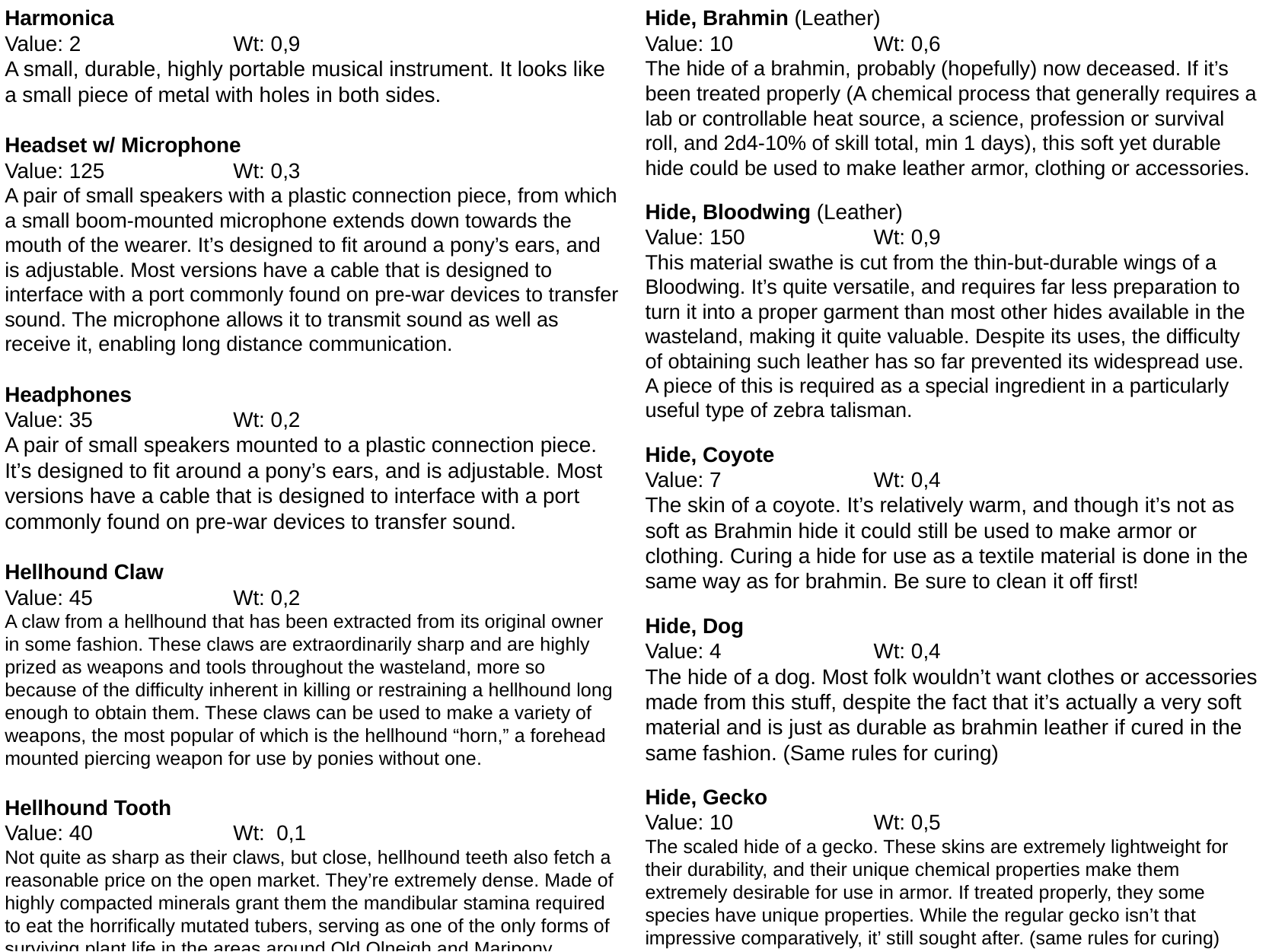

Harmonica
Value: 2		Wt: 0,9
A small, durable, highly portable musical instrument. It looks like a small piece of metal with holes in both sides.

Headset w/ Microphone
Value: 125		Wt: 0,3
A pair of small speakers with a plastic connection piece, from which a small boom-mounted microphone extends down towards the mouth of the wearer. It’s designed to fit around a pony’s ears, and is adjustable. Most versions have a cable that is designed to interface with a port commonly found on pre-war devices to transfer sound. The microphone allows it to transmit sound as well as receive it, enabling long distance communication.

Headphones
Value: 35		Wt: 0,2
A pair of small speakers mounted to a plastic connection piece. It’s designed to fit around a pony’s ears, and is adjustable. Most versions have a cable that is designed to interface with a port commonly found on pre-war devices to transfer sound.

Hellhound Claw
Value: 45		Wt: 0,2
A claw from a hellhound that has been extracted from its original owner in some fashion. These claws are extraordinarily sharp and are highly prized as weapons and tools throughout the wasteland, more so because of the difficulty inherent in killing or restraining a hellhound long enough to obtain them. These claws can be used to make a variety of weapons, the most popular of which is the hellhound “horn,” a forehead mounted piercing weapon for use by ponies without one.

Hellhound Tooth
Value: 40		Wt:  0,1
Not quite as sharp as their claws, but close, hellhound teeth also fetch a reasonable price on the open market. They’re extremely dense. Made of highly compacted minerals grant them the mandibular stamina required to eat the horrifically mutated tubers, serving as one of the only forms of surviving plant life in the areas around Old Olneigh and Maripony.
Hide, Brahmin (Leather)
Value: 10		Wt: 0,6
The hide of a brahmin, probably (hopefully) now deceased. If it’s been treated properly (A chemical process that generally requires a lab or controllable heat source, a science, profession or survival roll, and 2d4-10% of skill total, min 1 days), this soft yet durable hide could be used to make leather armor, clothing or accessories.

Hide, Bloodwing (Leather)
Value: 150		Wt: 0,9
This material swathe is cut from the thin-but-durable wings of a Bloodwing. It’s quite versatile, and requires far less preparation to turn it into a proper garment than most other hides available in the wasteland, making it quite valuable. Despite its uses, the difficulty of obtaining such leather has so far prevented its widespread use. A piece of this is required as a special ingredient in a particularly useful type of zebra talisman.

Hide, Coyote
Value: 7		Wt: 0,4
The skin of a coyote. It’s relatively warm, and though it’s not as soft as Brahmin hide it could still be used to make armor or clothing. Curing a hide for use as a textile material is done in the same way as for brahmin. Be sure to clean it off first!

Hide, Dog
Value: 4		Wt: 0,4
The hide of a dog. Most folk wouldn’t want clothes or accessories made from this stuff, despite the fact that it’s actually a very soft material and is just as durable as brahmin leather if cured in the same fashion. (Same rules for curing)

Hide, Gecko
Value: 10		Wt: 0,5
The scaled hide of a gecko. These skins are extremely lightweight for their durability, and their unique chemical properties make them extremely desirable for use in armor. If treated properly, they some species have unique properties. While the regular gecko isn’t that impressive comparatively, it’ still sought after. (same rules for curing)